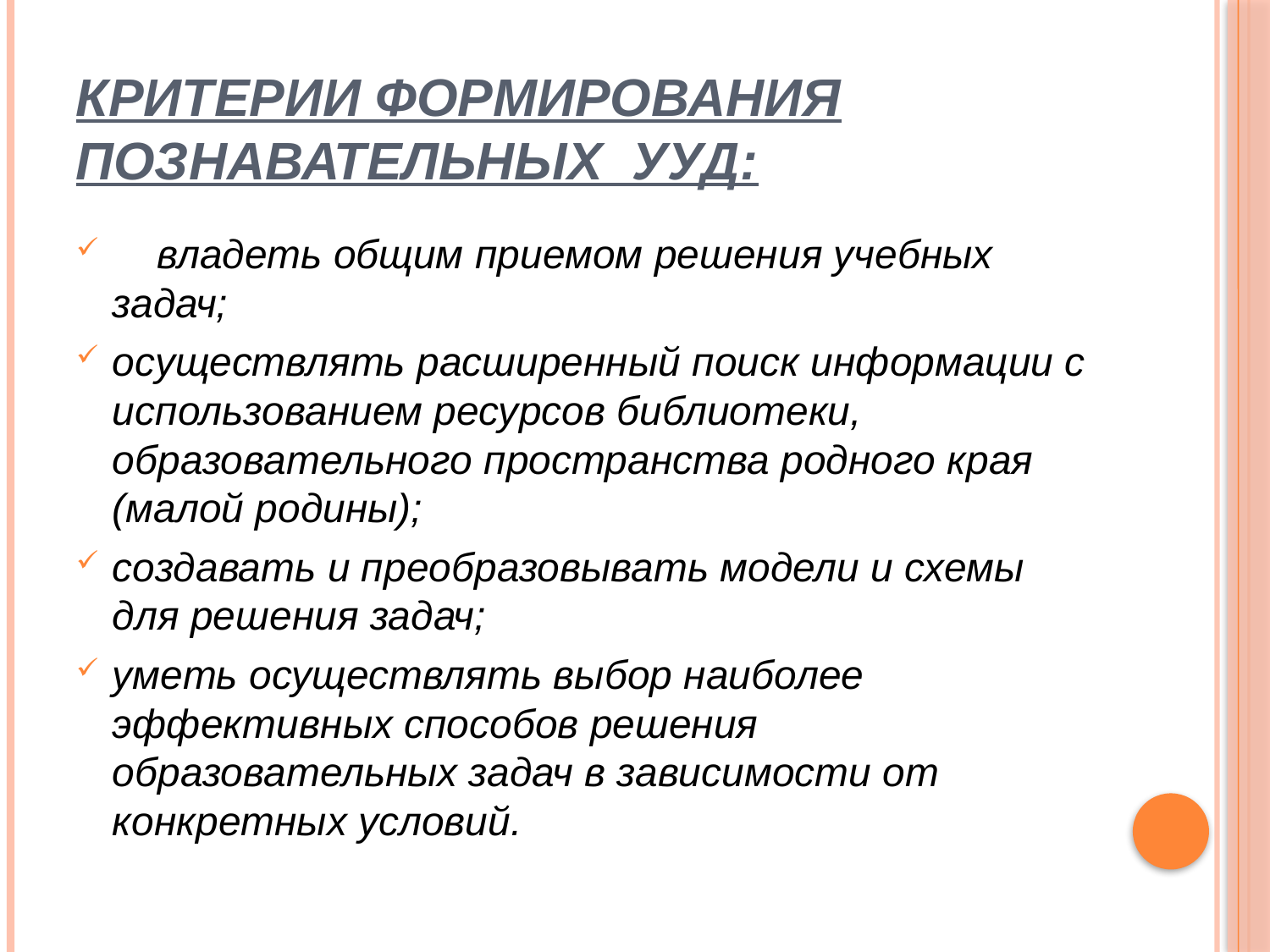

# Критерии формирования познавательных  УУД:
    владеть общим приемом решения учебных задач;
осуществлять расширенный поиск информации с использованием ресурсов библиотеки, образовательного пространства родного края (малой родины);
создавать и преобразовывать модели и схемы для решения задач;
уметь осуществлять выбор наиболее эффективных способов решения образовательных задач в зависимости от конкретных условий.